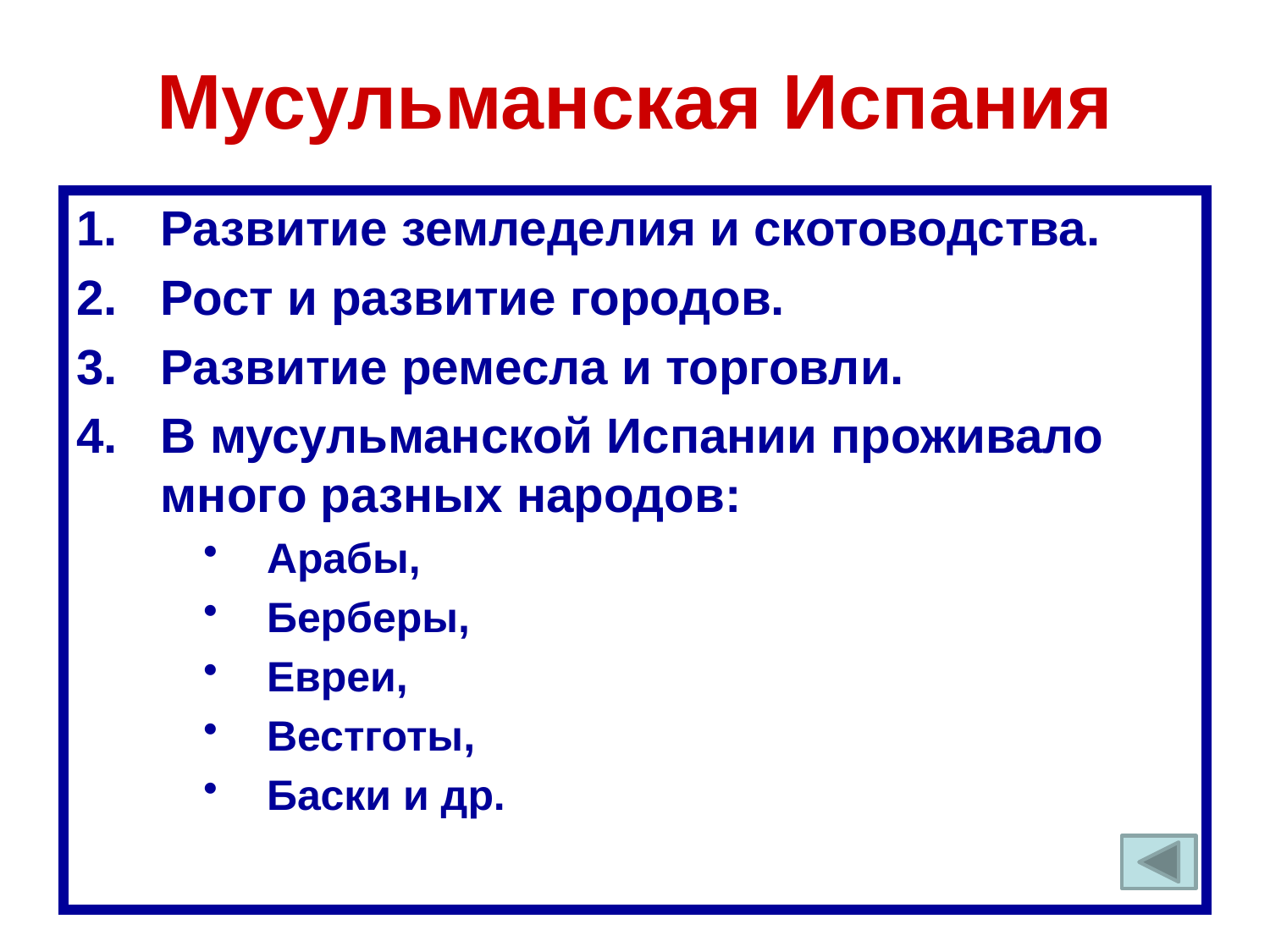

# Мусульманская Испания
Развитие земледелия и скотоводства.
Рост и развитие городов.
Развитие ремесла и торговли.
В мусульманской Испании проживало много разных народов:
Арабы,
Берберы,
Евреи,
Вестготы,
Баски и др.